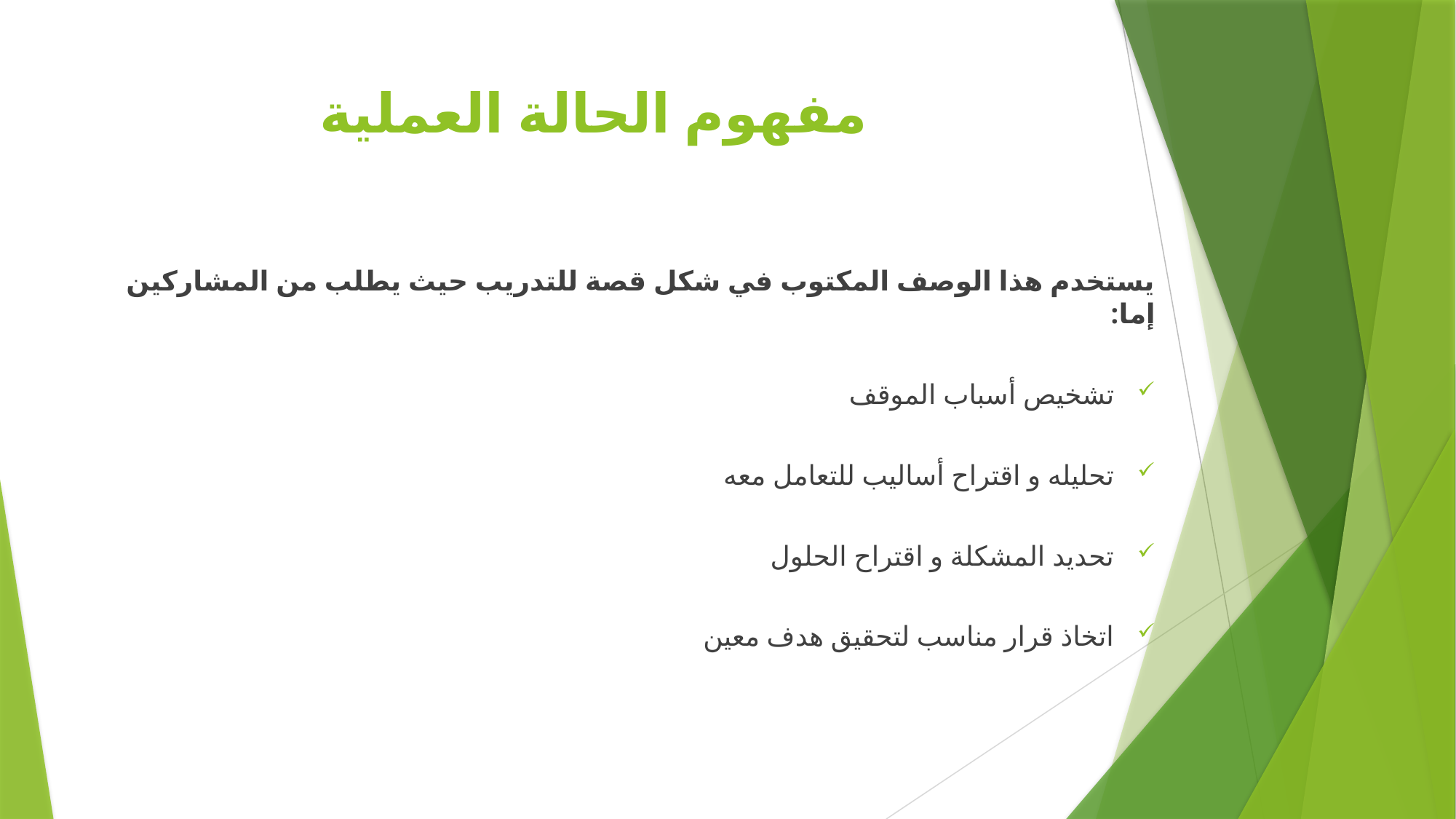

# مفهوم الحالة العملية
يستخدم هذا الوصف المكتوب في شكل قصة للتدريب حيث يطلب من المشاركين إما:
تشخيص أسباب الموقف
تحليله و اقتراح أساليب للتعامل معه
تحديد المشكلة و اقتراح الحلول
اتخاذ قرار مناسب لتحقيق هدف معين